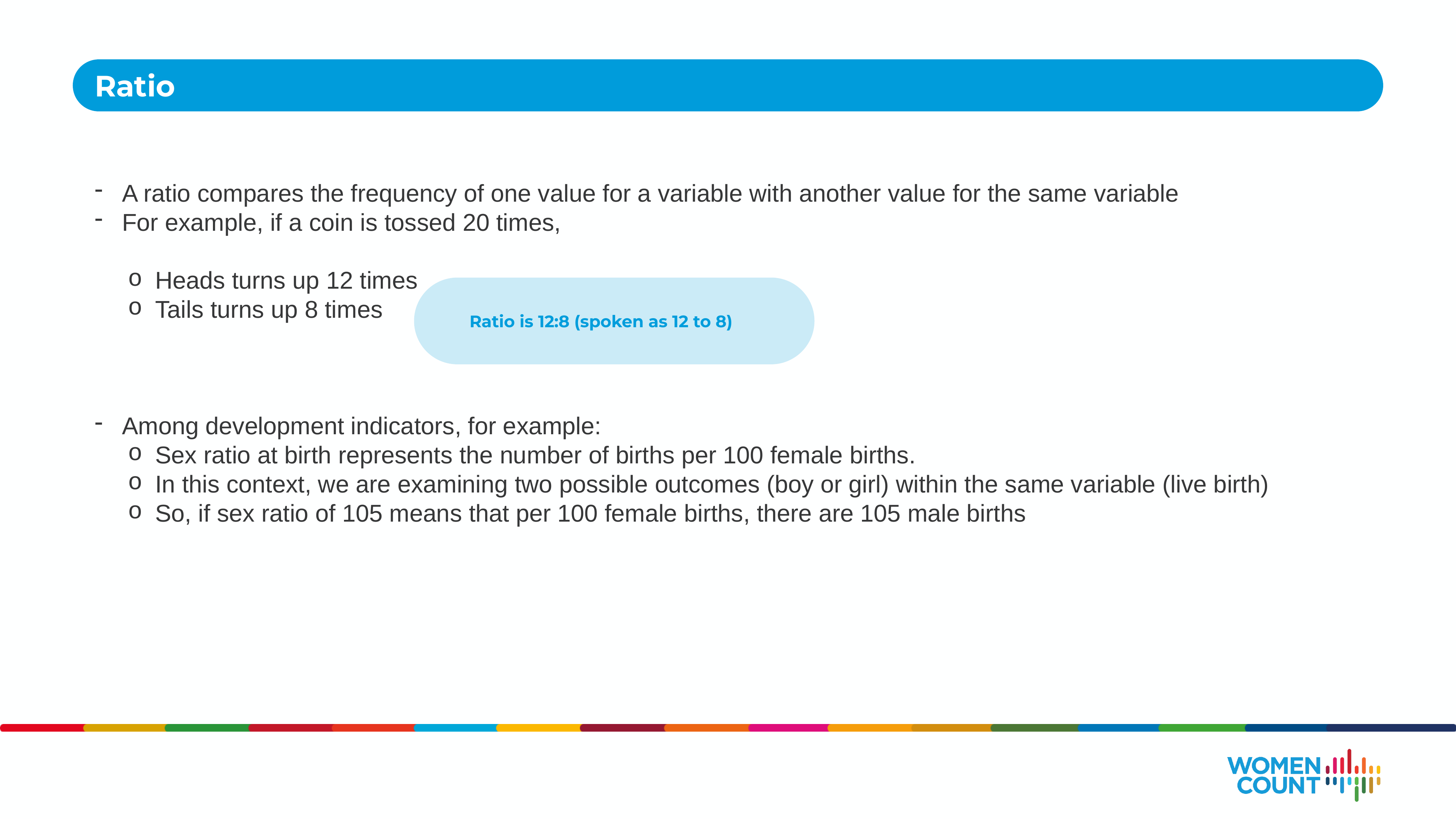

Ratio
A ratio compares the frequency of one value for a variable with another value for the same variable
For example, if a coin is tossed 20 times,

Heads turns up 12 times
Tails turns up 8 times

Among development indicators, for example:
Sex ratio at birth represents the number of births per 100 female births.
In this context, we are examining two possible outcomes (boy or girl) within the same variable (live birth)
So, if sex ratio of 105 means that per 100 female births, there are 105 male births

Ratio is 12:8 (spoken as 12 to 8)